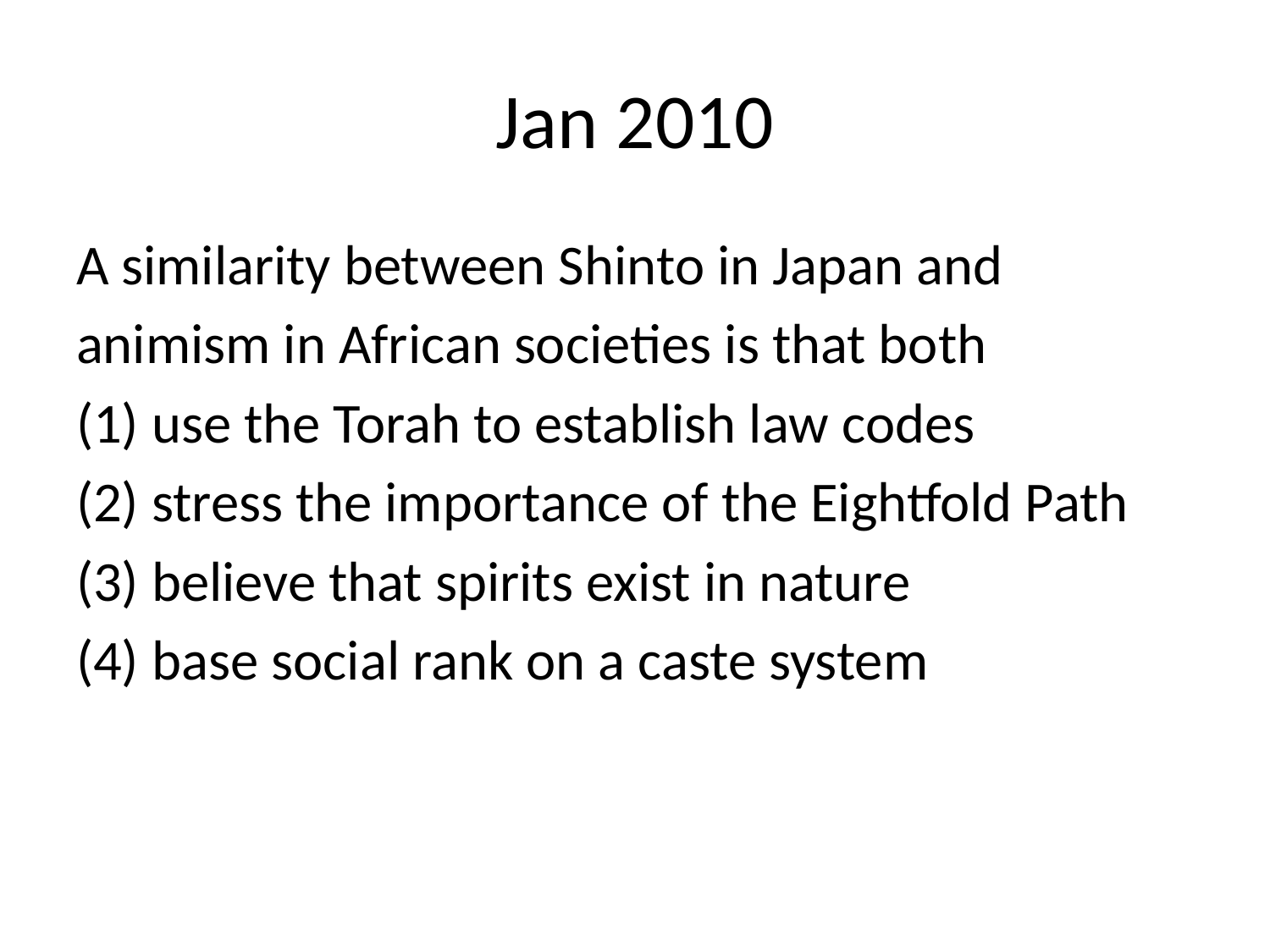

# Jan 2010
A similarity between Shinto in Japan and
animism in African societies is that both
(1) use the Torah to establish law codes
(2) stress the importance of the Eightfold Path
(3) believe that spirits exist in nature
(4) base social rank on a caste system